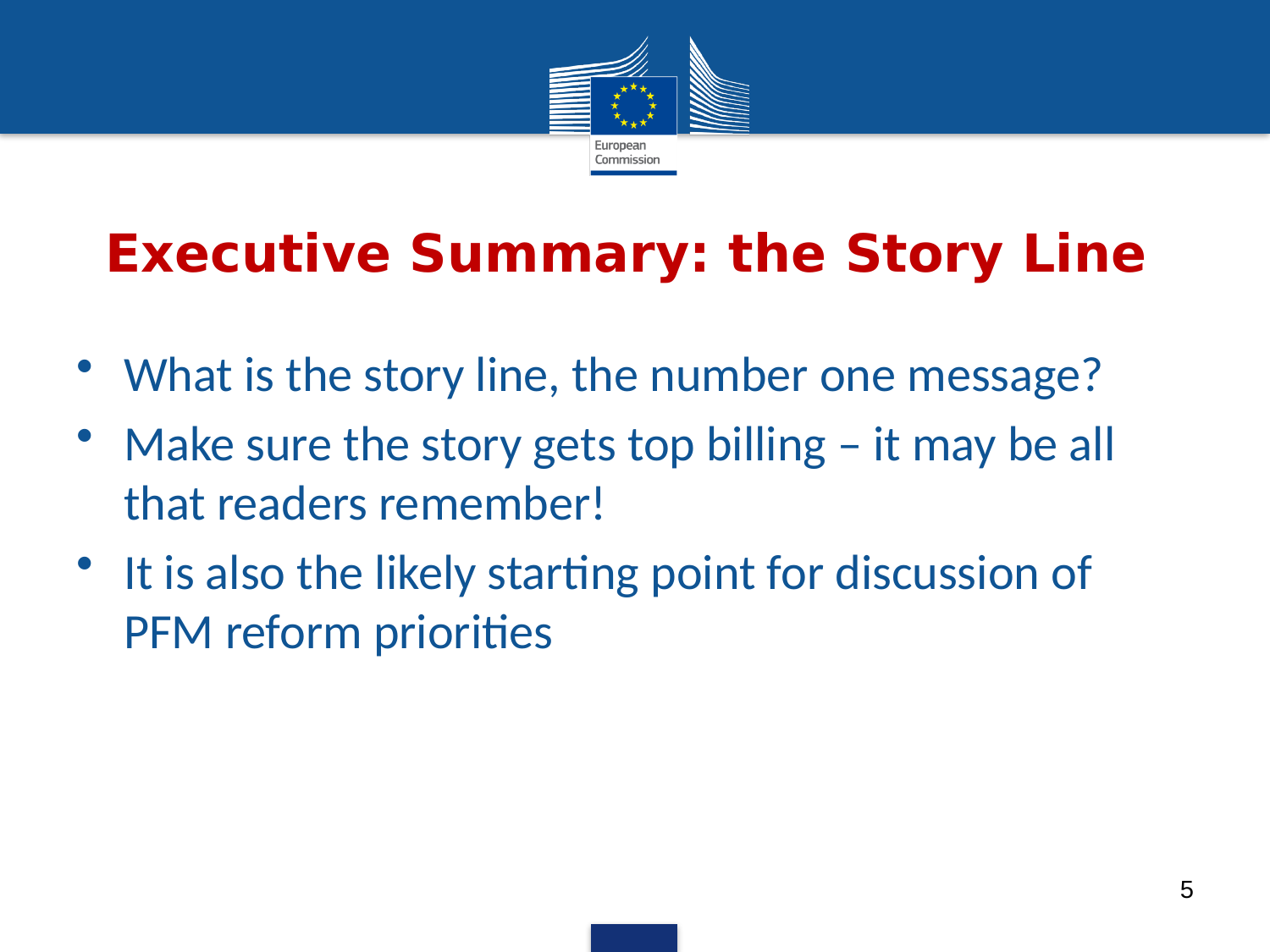

# Executive Summary: the Story Line
What is the story line, the number one message?
Make sure the story gets top billing – it may be all that readers remember!
It is also the likely starting point for discussion of PFM reform priorities

5